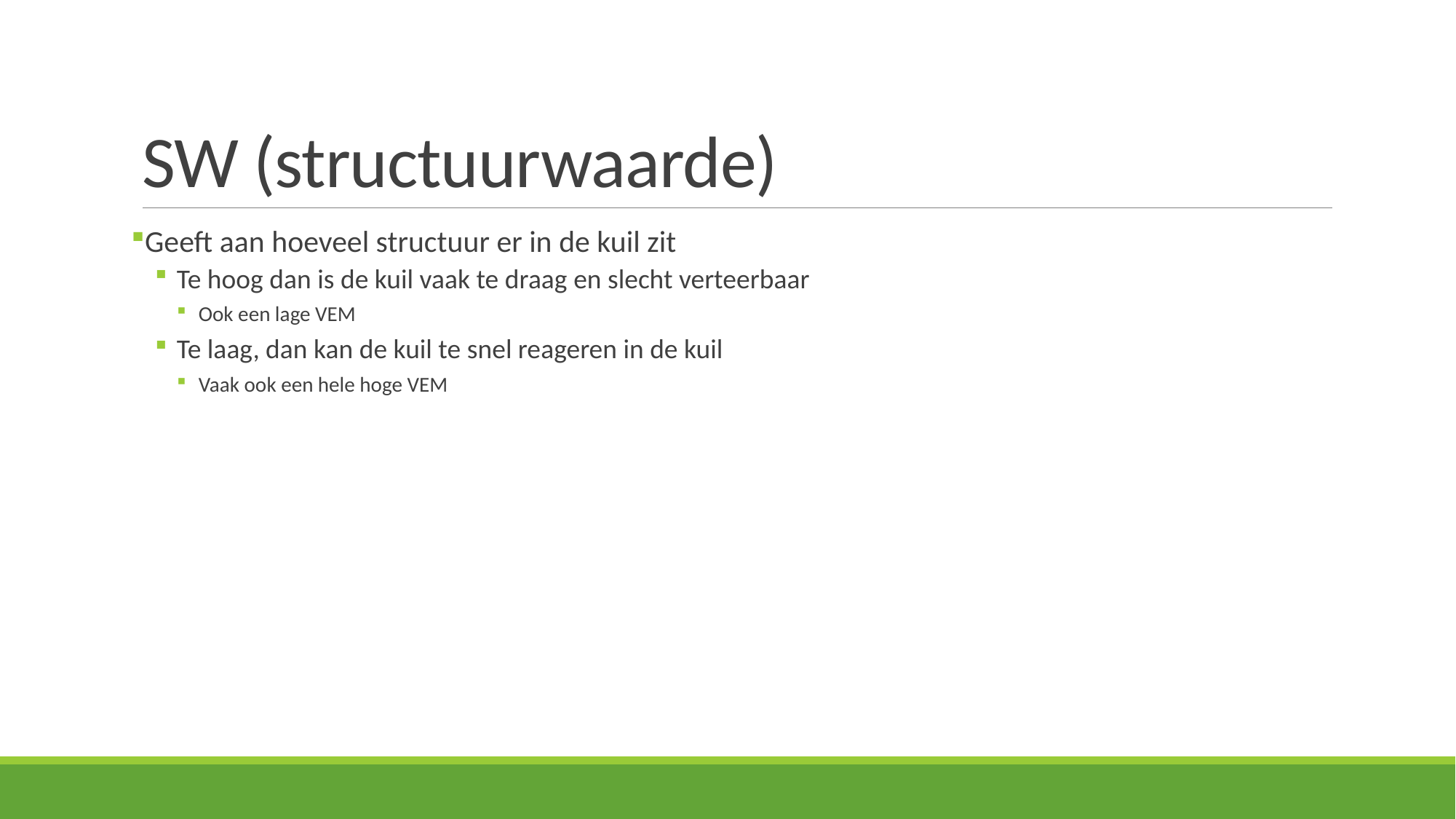

# SW (structuurwaarde)
Geeft aan hoeveel structuur er in de kuil zit
Te hoog dan is de kuil vaak te draag en slecht verteerbaar
Ook een lage VEM
Te laag, dan kan de kuil te snel reageren in de kuil
Vaak ook een hele hoge VEM